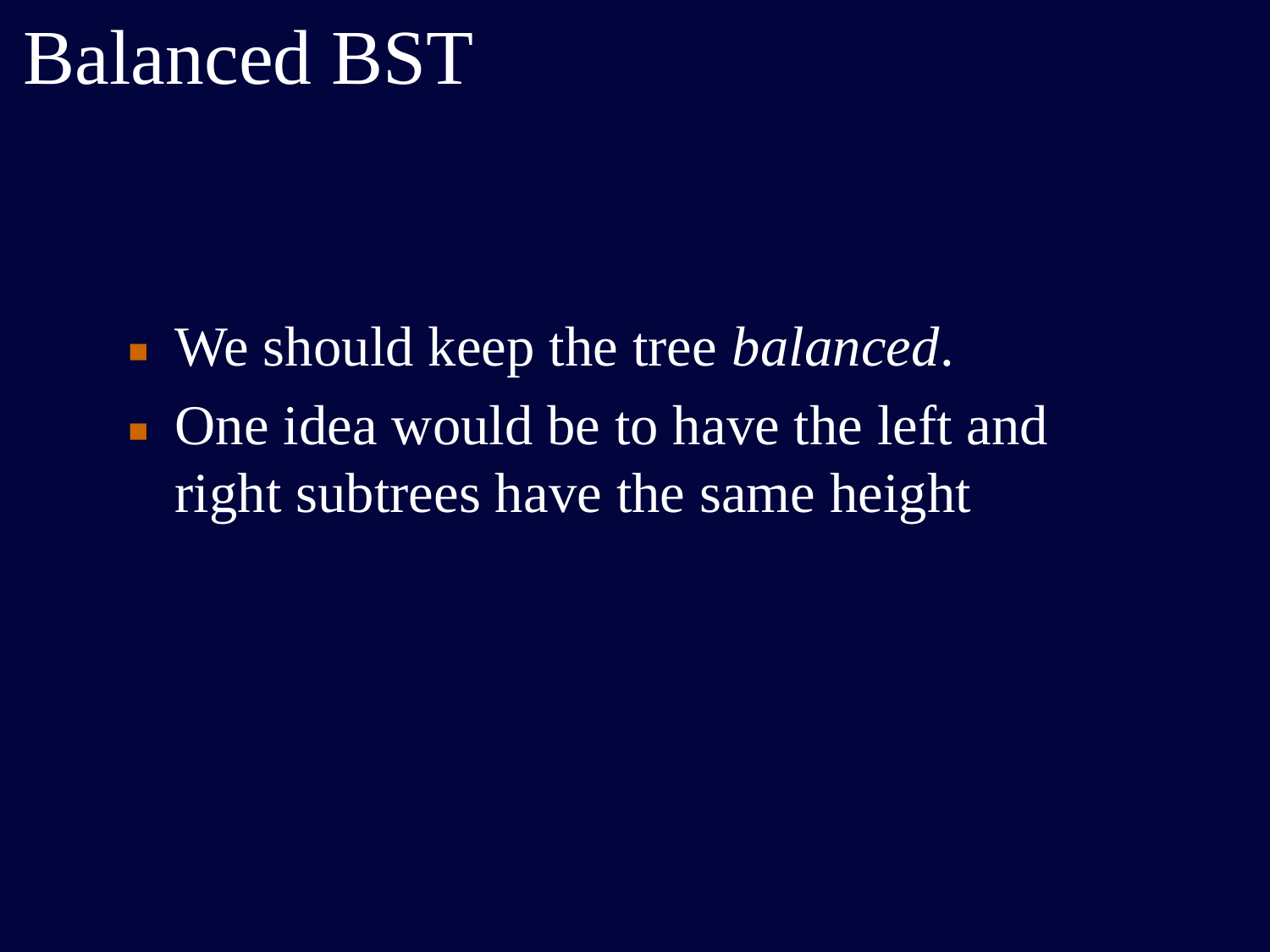

# Balanced BST
We should keep the tree balanced.
One idea would be to have the left and right subtrees have the same height